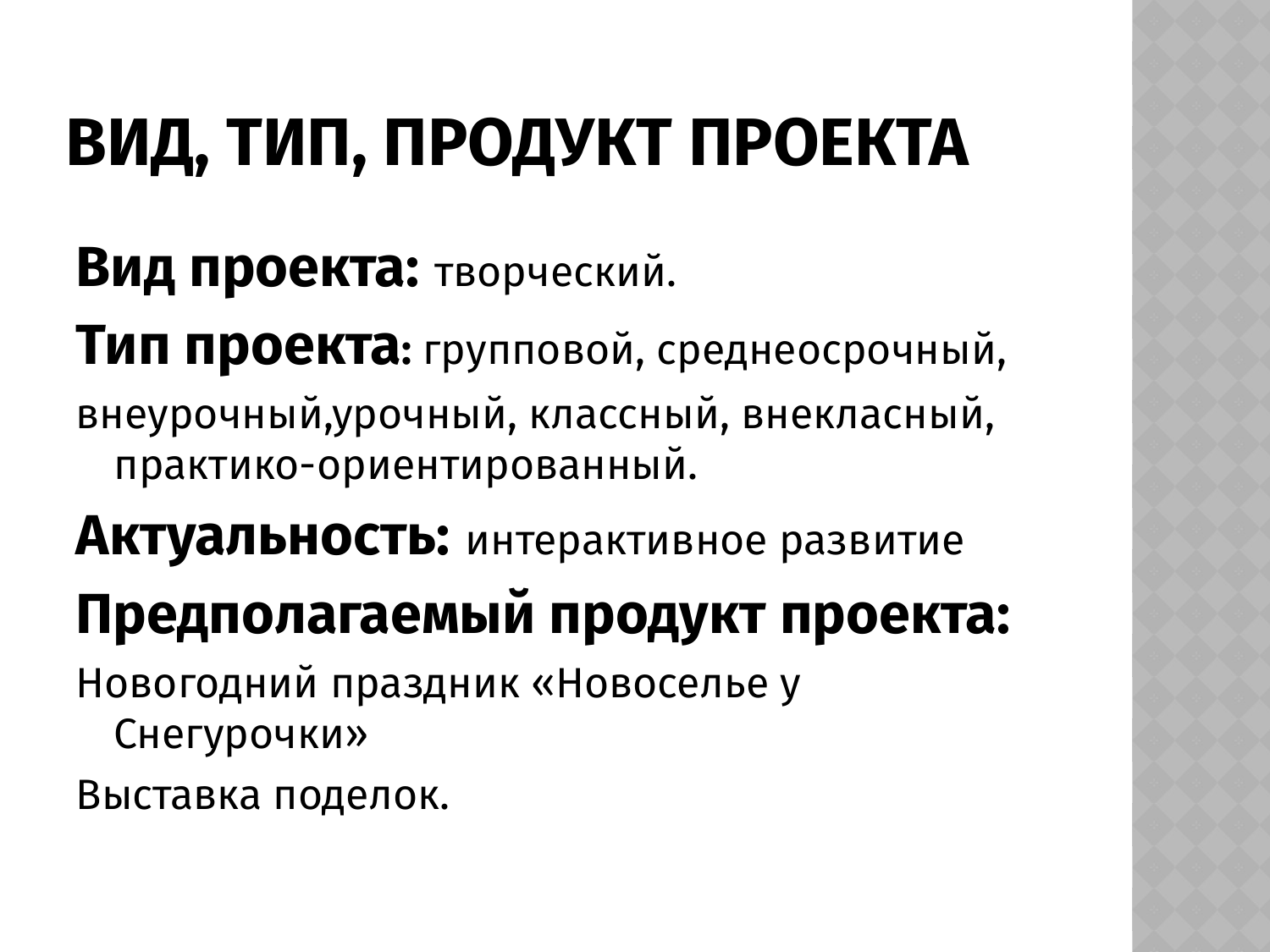

# Вид, тип, продукт Проекта
Вид проекта: творческий.
Тип проекта: групповой, среднеосрочный,
внеурочный,урочный, классный, внекласный, практико-ориентированный.
Актуальность: интерактивное развитие
Предполагаемый продукт проекта:
Новогодний праздник «Новоселье у Снегурочки»
Выставка поделок.